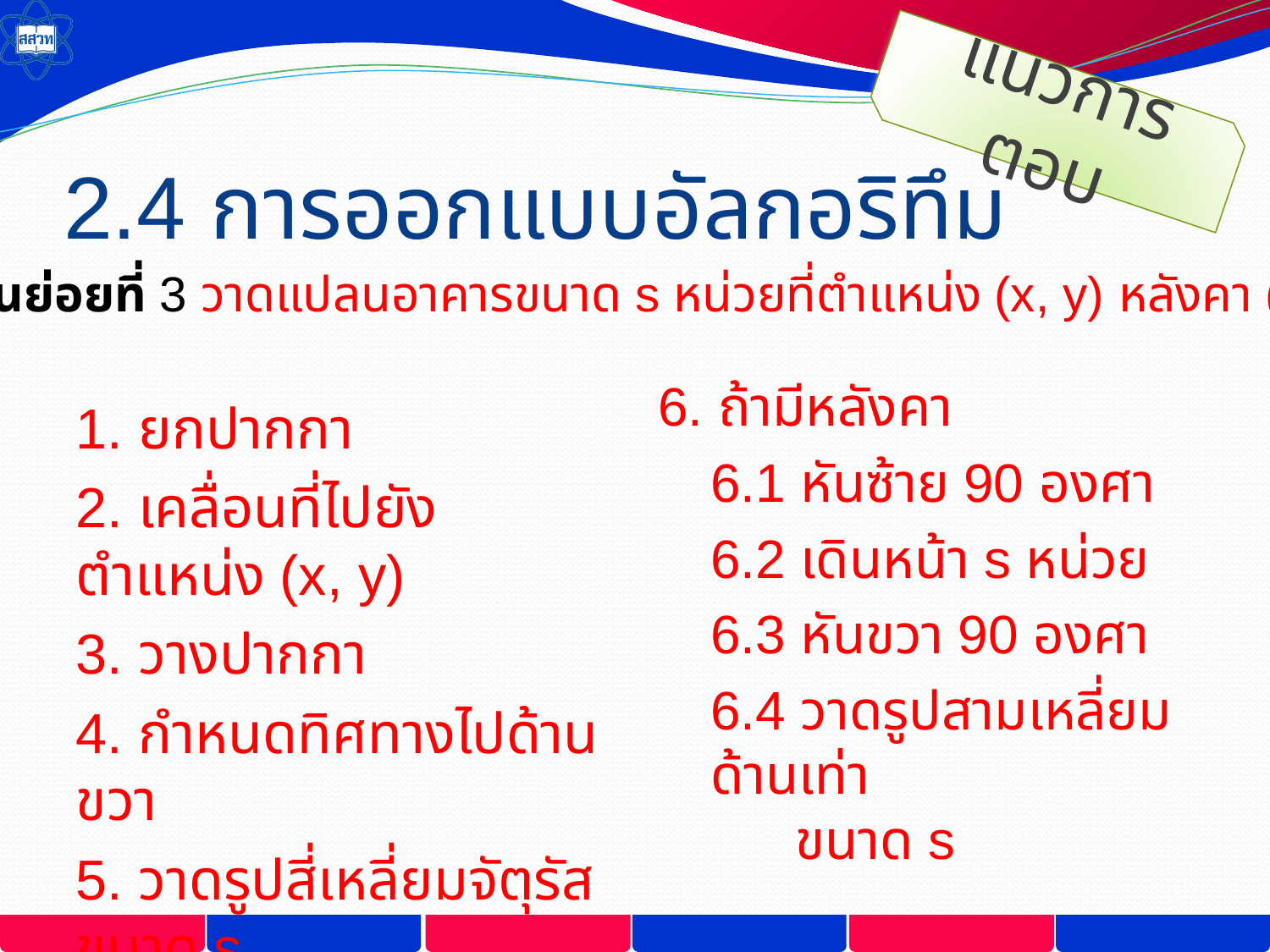

แนวการตอบ
# 2.4 การออกแบบอัลกอริทึม
ขั้นตอนย่อยที่ 3 วาดแปลนอาคารขนาด s หน่วยที่ตำแหน่ง (x, y) หลังคา (มี/ไม่มี)
6. ถ้ามีหลังคา
6.1 หันซ้าย 90 องศา
6.2 เดินหน้า s หน่วย
6.3 หันขวา 90 องศา
6.4 วาดรูปสามเหลี่ยมด้านเท่า
      ขนาด s

1. ยกปากกา
2. เคลื่อนที่ไปยังตำแหน่ง (x, y)
3. วางปากกา
4. กำหนดทิศทางไปด้านขวา
5. วาดรูปสี่เหลี่ยมจัตุรัสขนาด s